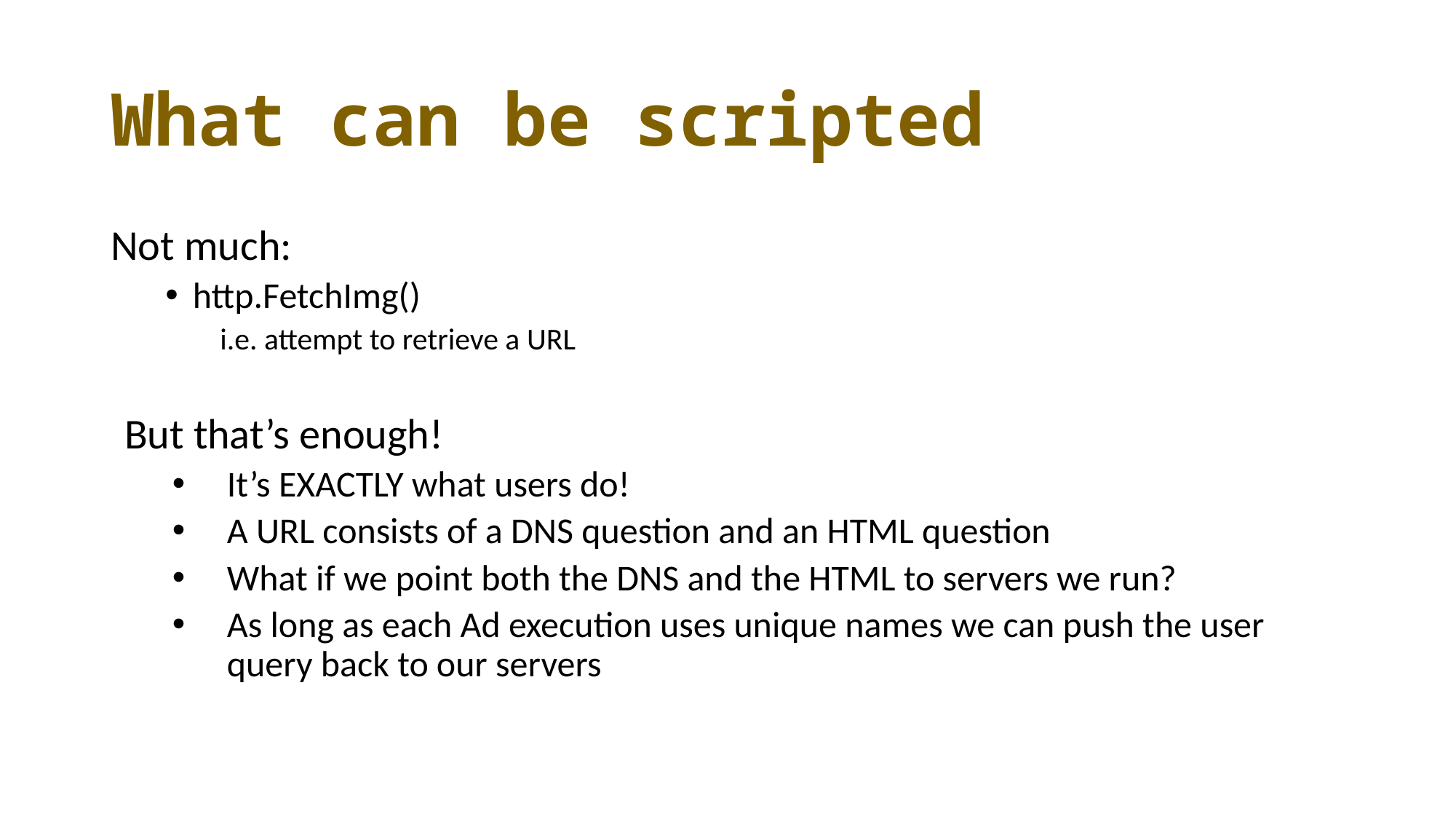

# What can be scripted
Not much:
http.FetchImg()
i.e. attempt to retrieve a URL

But that’s enough!
It’s EXACTLY what users do!
A URL consists of a DNS question and an HTML question
What if we point both the DNS and the HTML to servers we run?
As long as each Ad execution uses unique names we can push the user query back to our servers